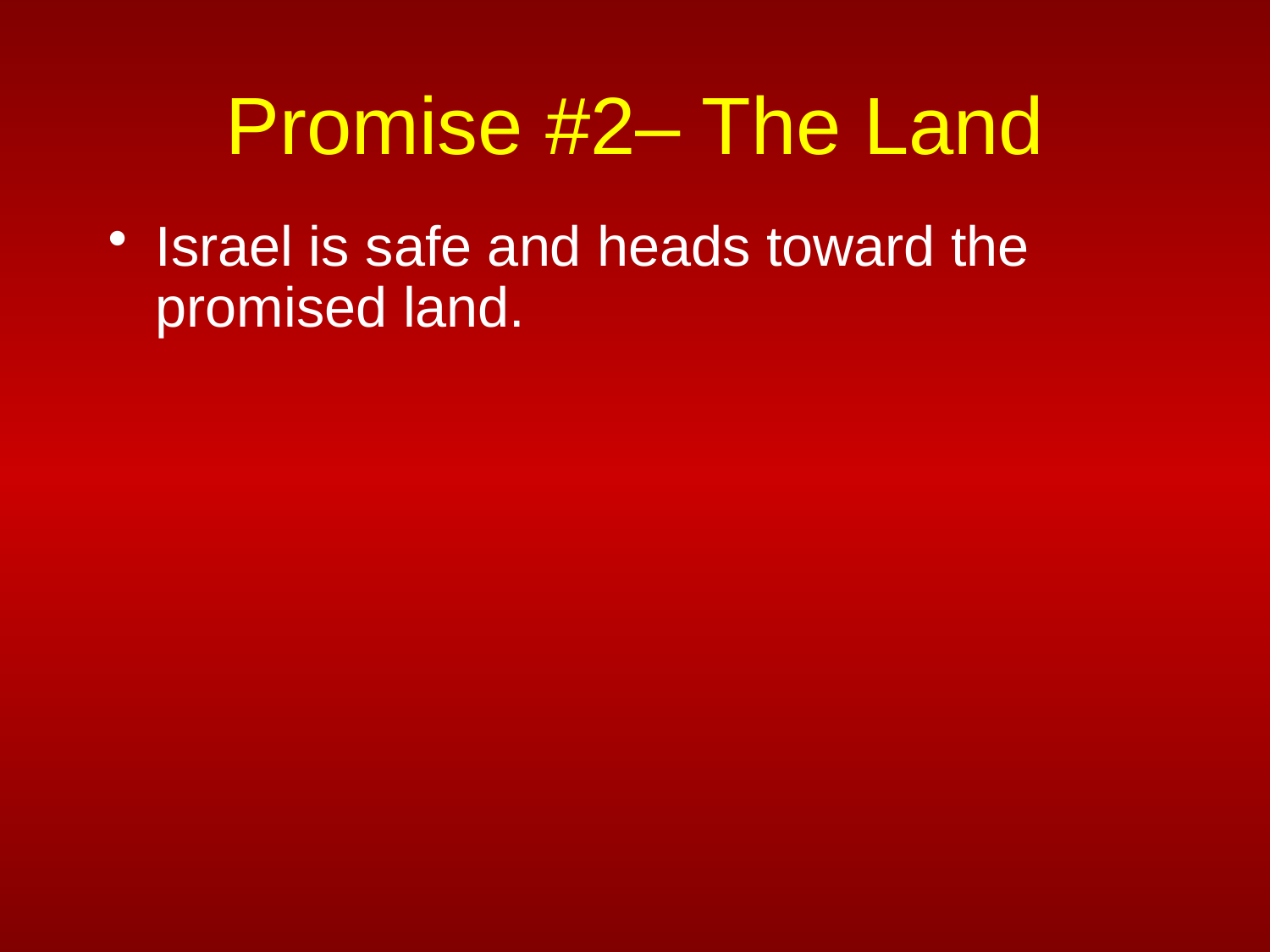

# Promise #2– The Land
Israel is safe and heads toward the promised land.